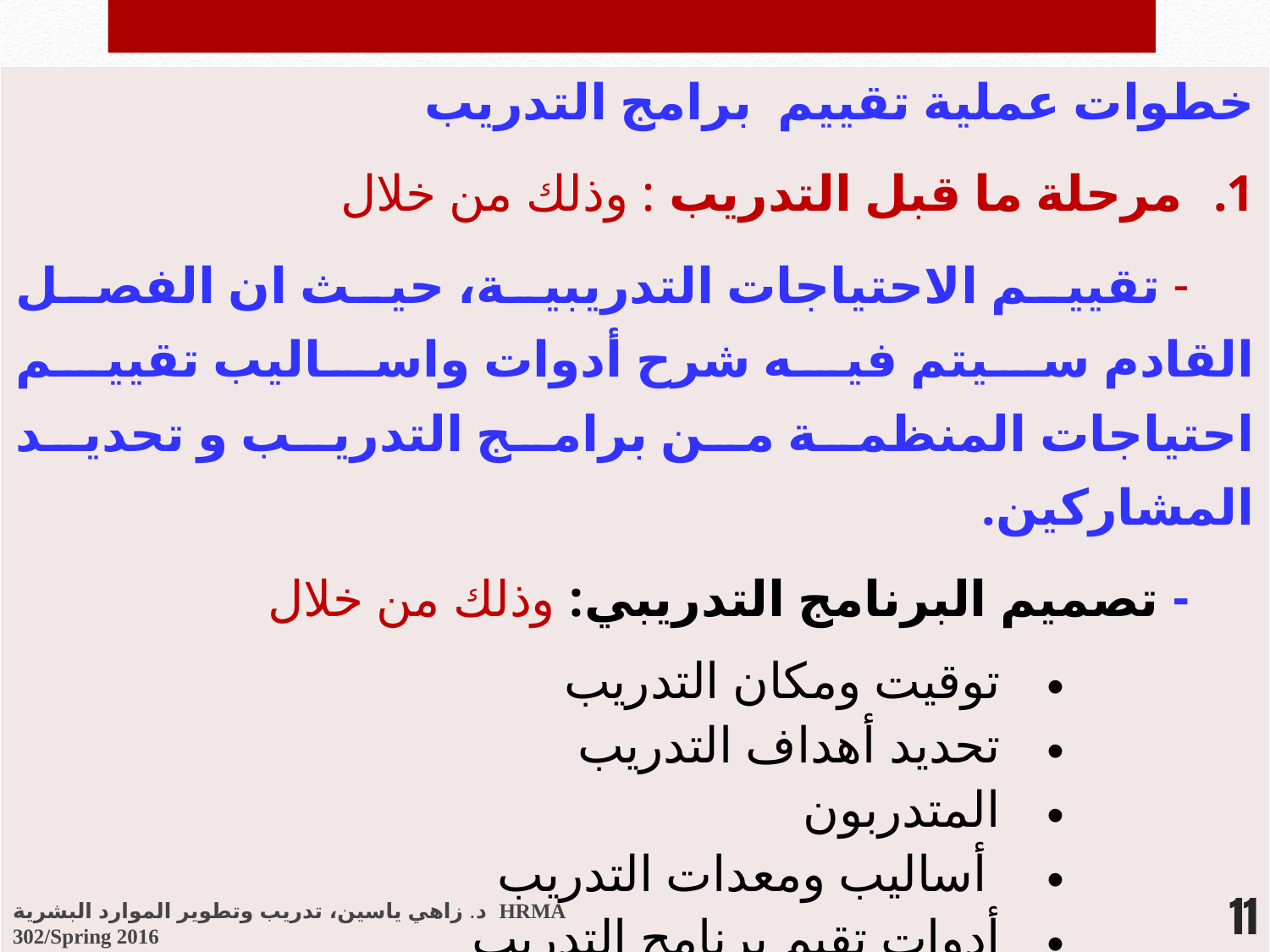

| خطوات عملية تقييم برامج التدريب مرحلة ما قبل التدريب : وذلك من خلال - تقييم الاحتياجات التدريبية، حيث ان الفصل القادم سيتم فيه شرح أدوات واساليب تقييم احتياجات المنظمة من برامج التدريب و تحديد المشاركين. - تصميم البرنامج التدريبي: وذلك من خلال توقيت ومكان التدريب تحديد أهداف التدريب المتدربون أساليب ومعدات التدريب أدوات تقيم برنامج التدريب اختيار المدرب |
| --- |
د. زاهي ياسين، تدريب وتطوير الموارد البشرية  HRMA 302/Spring 2016
11